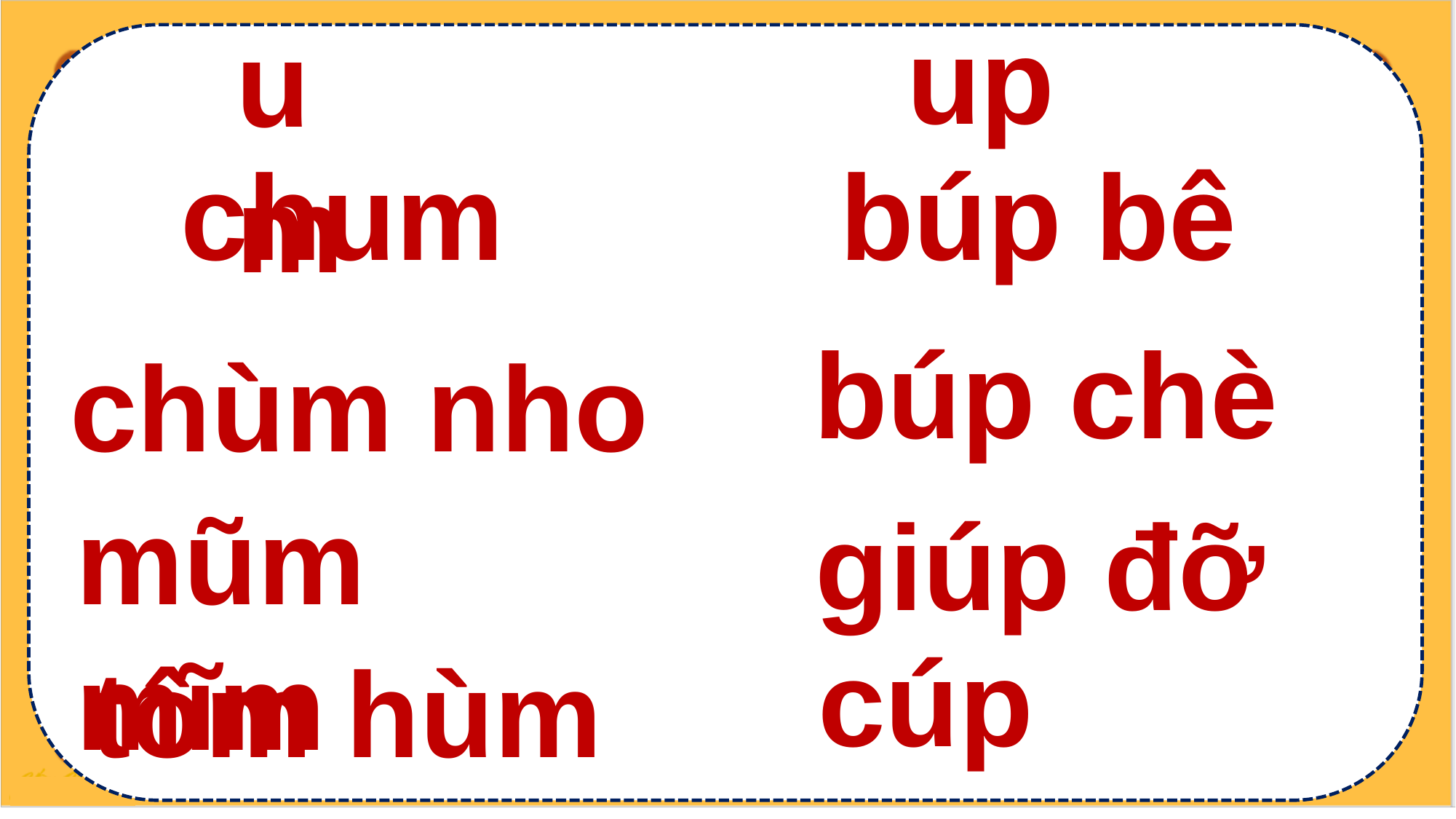

up
um

chum
búp bê
búp chè
chùm nho
mũm mĩm
giúp đỡ
 cúp
tôm hùm